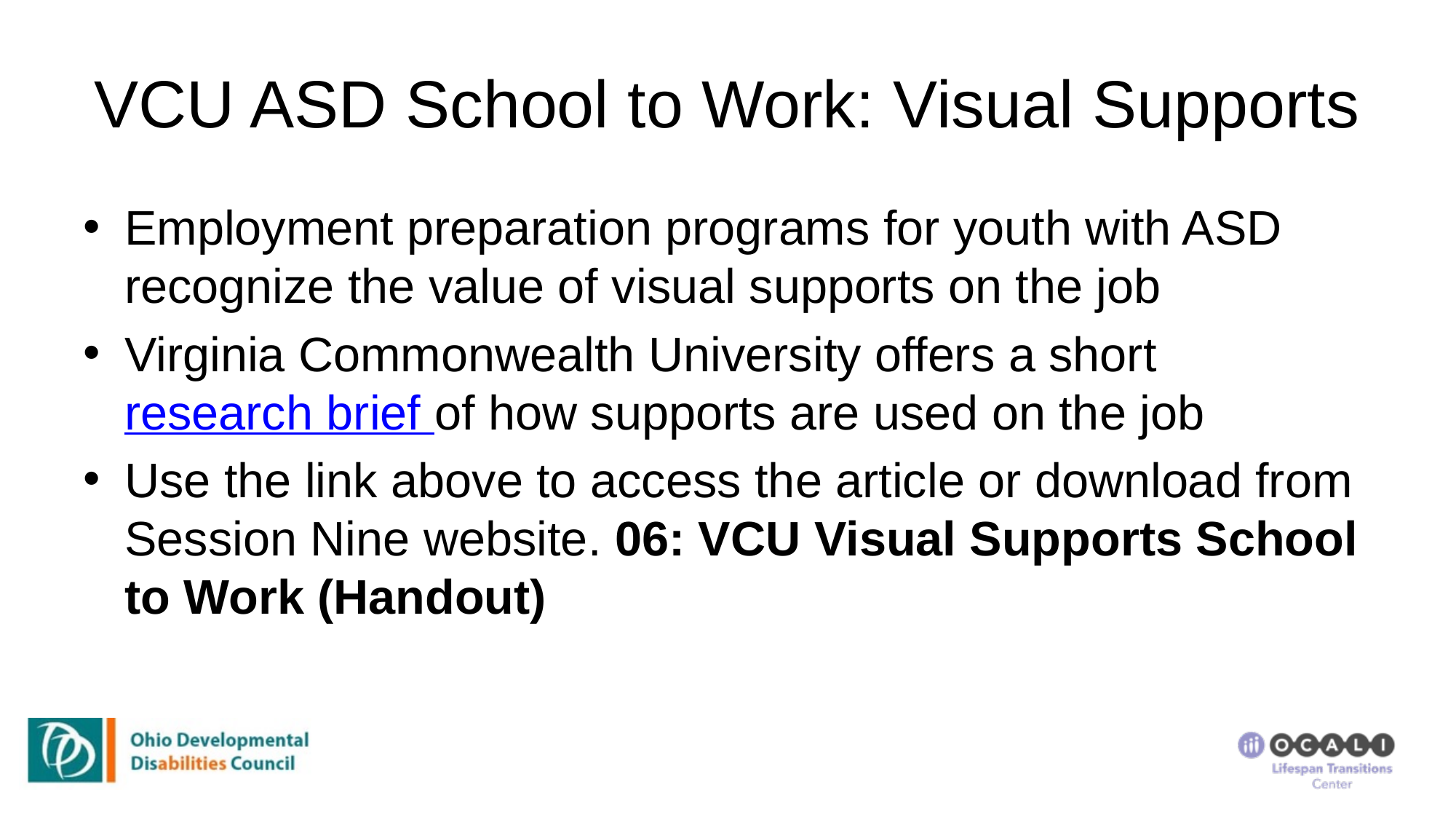

# VCU ASD School to Work: Visual Supports
Employment preparation programs for youth with ASD recognize the value of visual supports on the job
Virginia Commonwealth University offers a short research brief of how supports are used on the job
Use the link above to access the article or download from Session Nine website. 06: VCU Visual Supports School to Work (Handout)